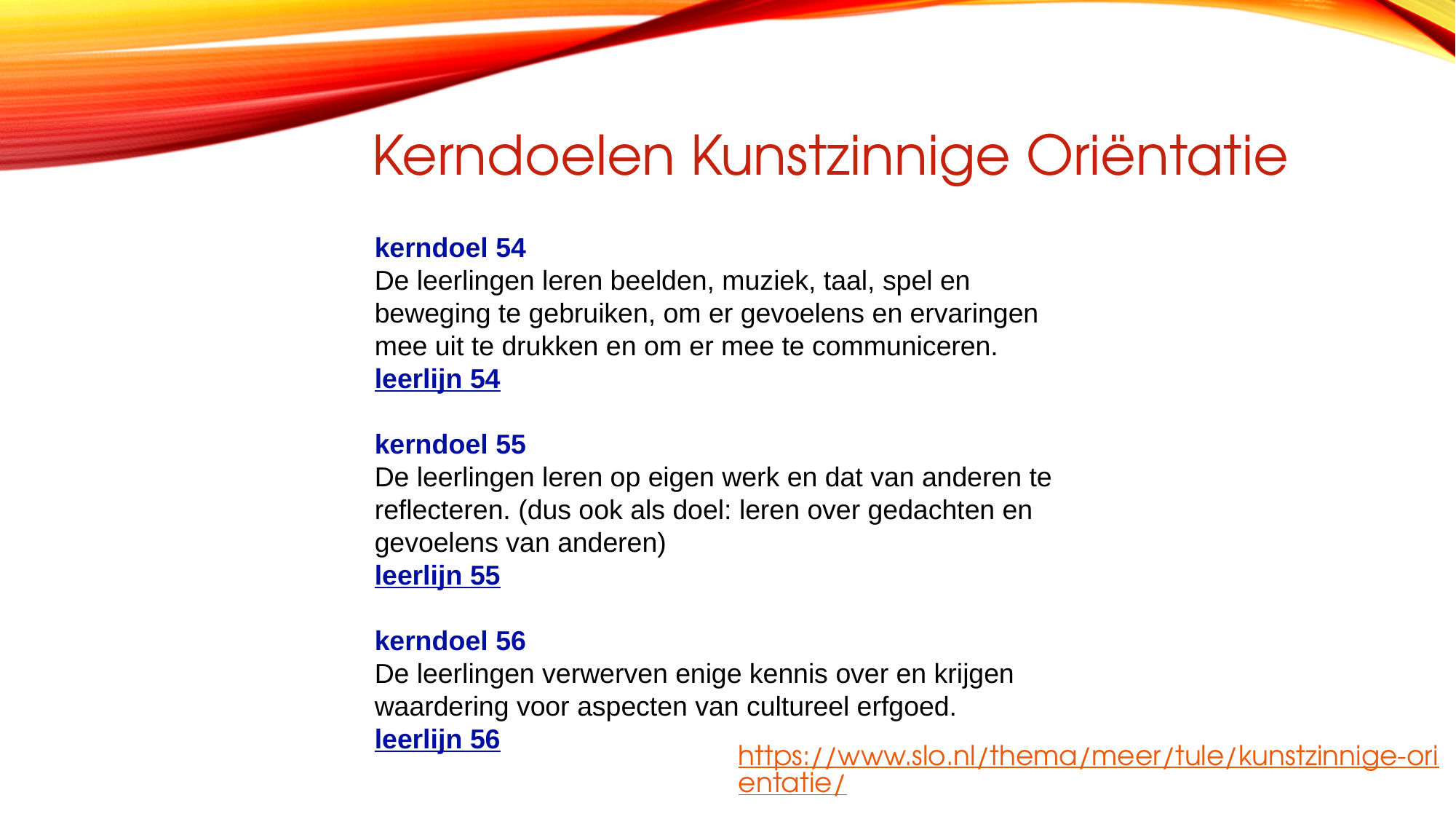

Kerndoelen Kunstzinnige Oriëntatie
kerndoel 54
De leerlingen leren beelden, muziek, taal, spel en beweging te gebruiken, om er gevoelens en ervaringen mee uit te drukken en om er mee te communiceren.
leerlijn 54

kerndoel 55
De leerlingen leren op eigen werk en dat van anderen te reflecteren. (dus ook als doel: leren over gedachten en gevoelens van anderen)
leerlijn 55

kerndoel 56
De leerlingen verwerven enige kennis over en krijgen waardering voor aspecten van cultureel erfgoed.
leerlijn 56
https://www.slo.nl/thema/meer/tule/kunstzinnige-orientatie/